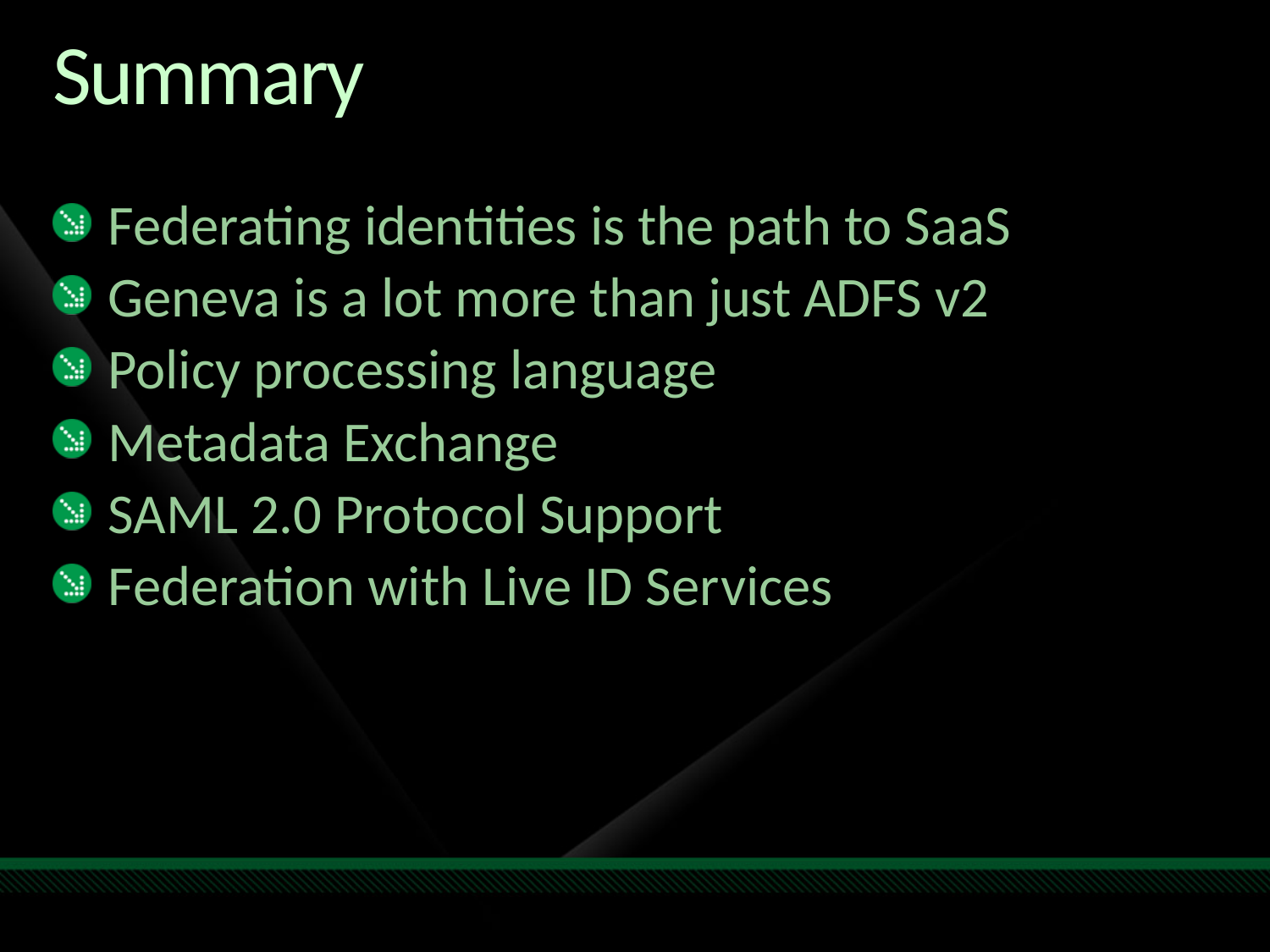

# Summary
Federating identities is the path to SaaS
Geneva is a lot more than just ADFS v2
Policy processing language
Metadata Exchange
SAML 2.0 Protocol Support
Federation with Live ID Services